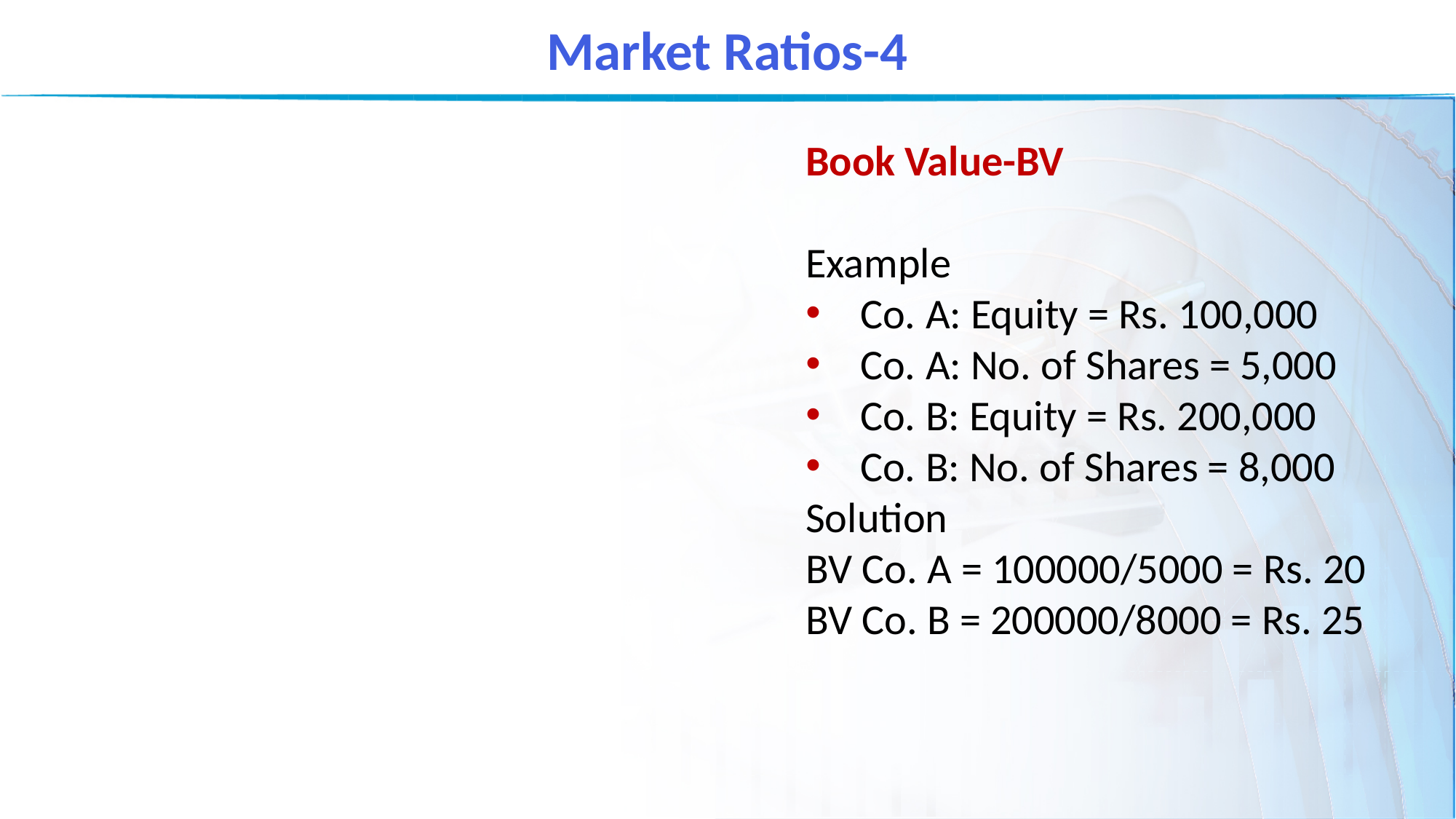

Market Ratios-4
Book Value-BV

Example
Co. A: Equity = Rs. 100,000
Co. A: No. of Shares = 5,000
Co. B: Equity = Rs. 200,000
Co. B: No. of Shares = 8,000
Solution
BV Co. A = 100000/5000 = Rs. 20
BV Co. B = 200000/8000 = Rs. 25